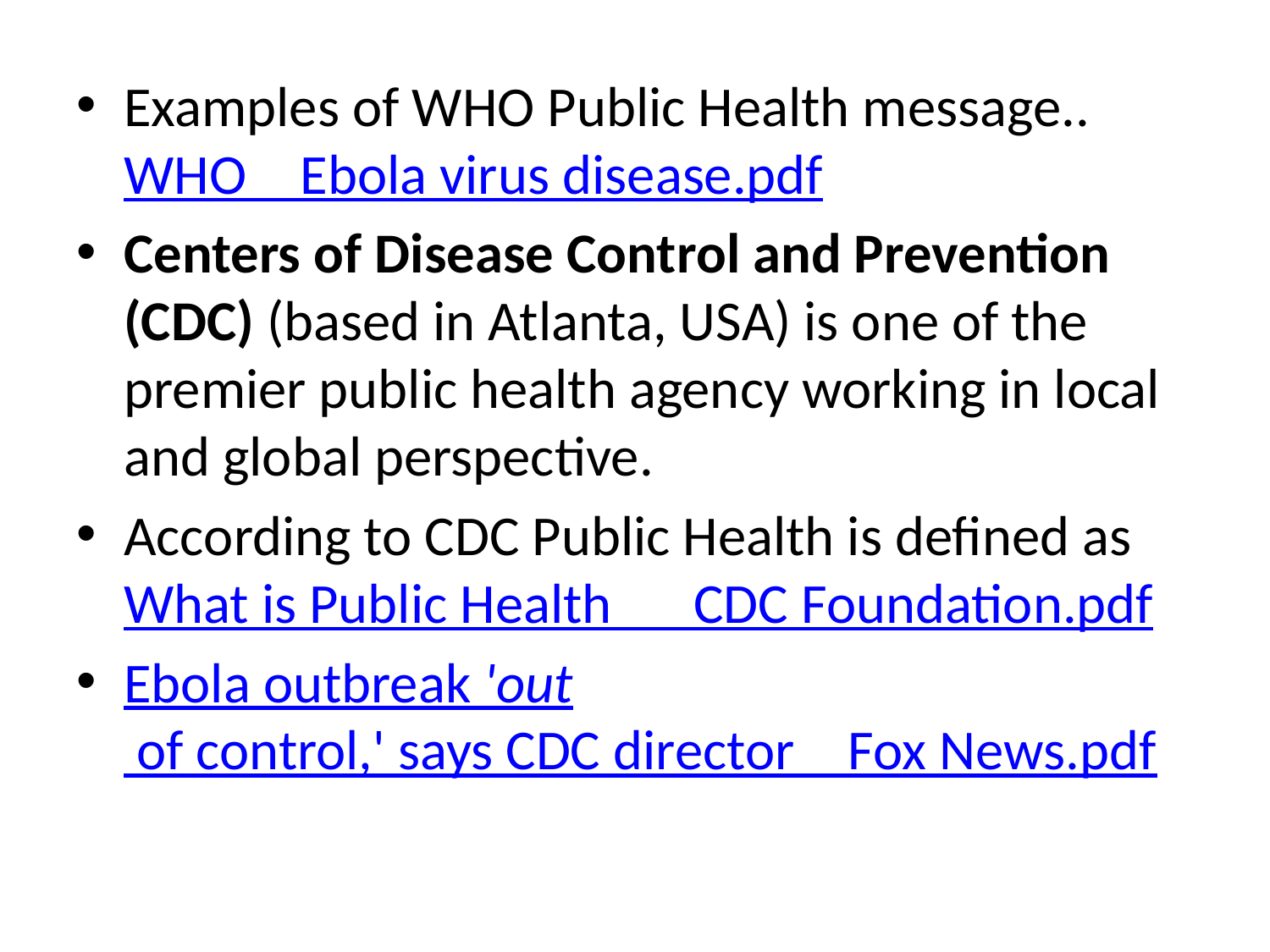

Examples of WHO Public Health message.. WHO _ Ebola virus disease.pdf
Centers of Disease Control and Prevention (CDC) (based in Atlanta, USA) is one of the premier public health agency working in local and global perspective.
According to CDC Public Health is defined as What is Public Health_ _ CDC Foundation.pdf
Ebola outbreak 'out of control,' says CDC director _ Fox News.pdf